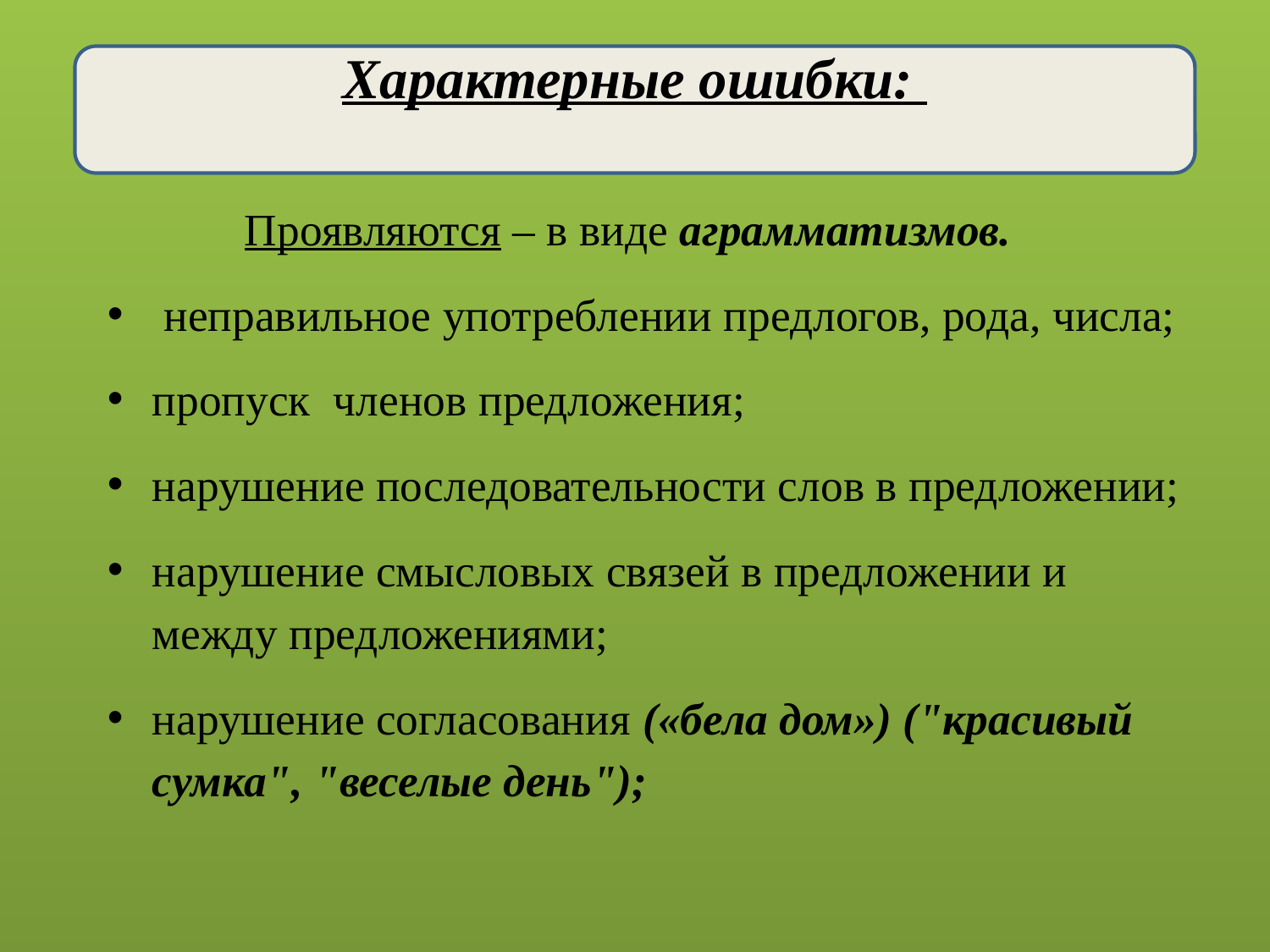

Характерные ошибки:
            Проявляются – в виде аграмматизмов.
 неправильное употреблении предлогов, рода, числа;
пропуск  членов предложения;
нарушение последовательности слов в предложении;
нарушение смысловых связей в предложении и между предложениями;
нарушение согласования («бела дом») ("красивый сумка", "веселые день");